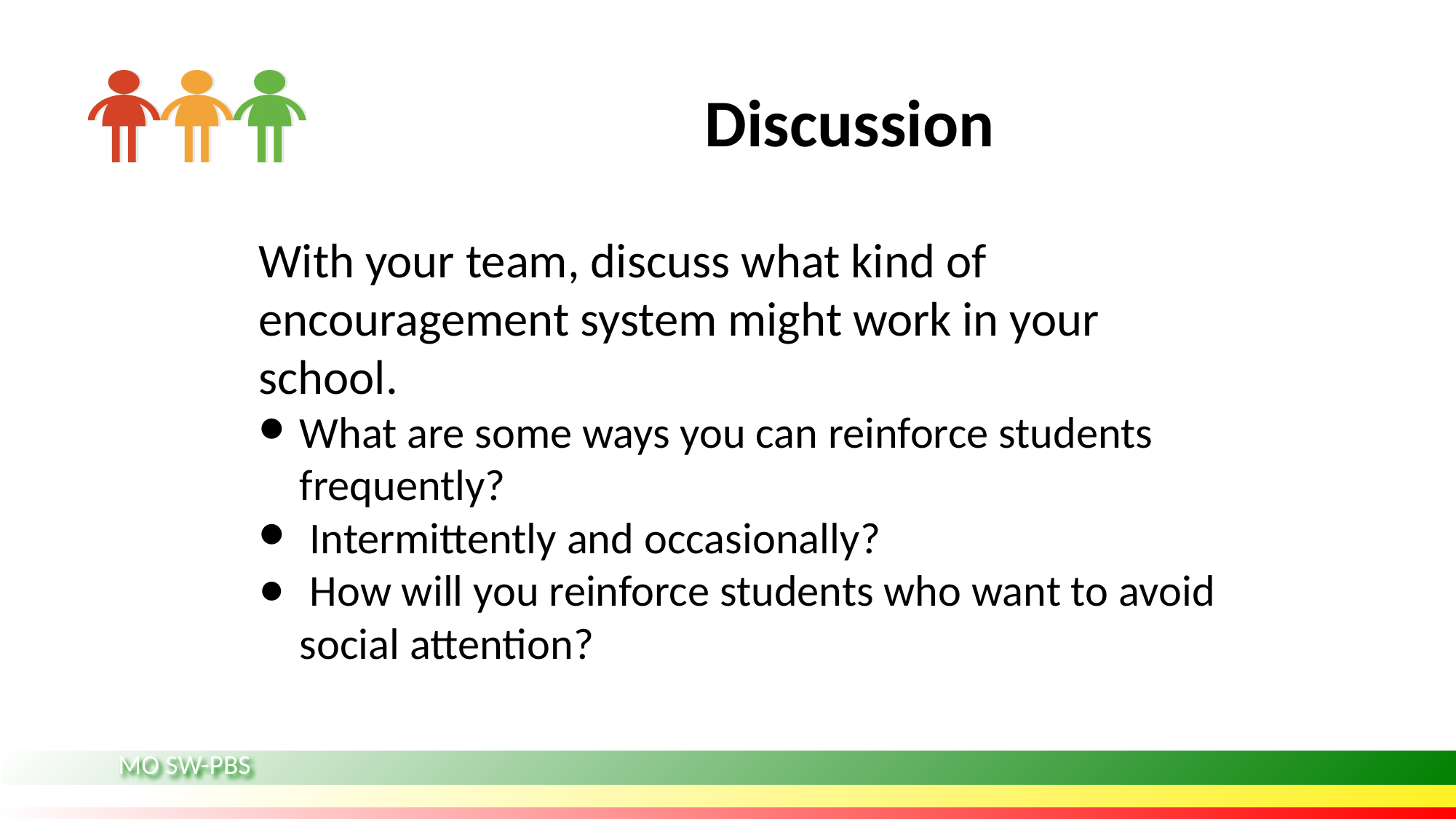

# Discussion
With your team, discuss what kind of encouragement system might work in your school.
What are some ways you can reinforce students frequently?
 Intermittently and occasionally?
 How will you reinforce students who want to avoid social attention?